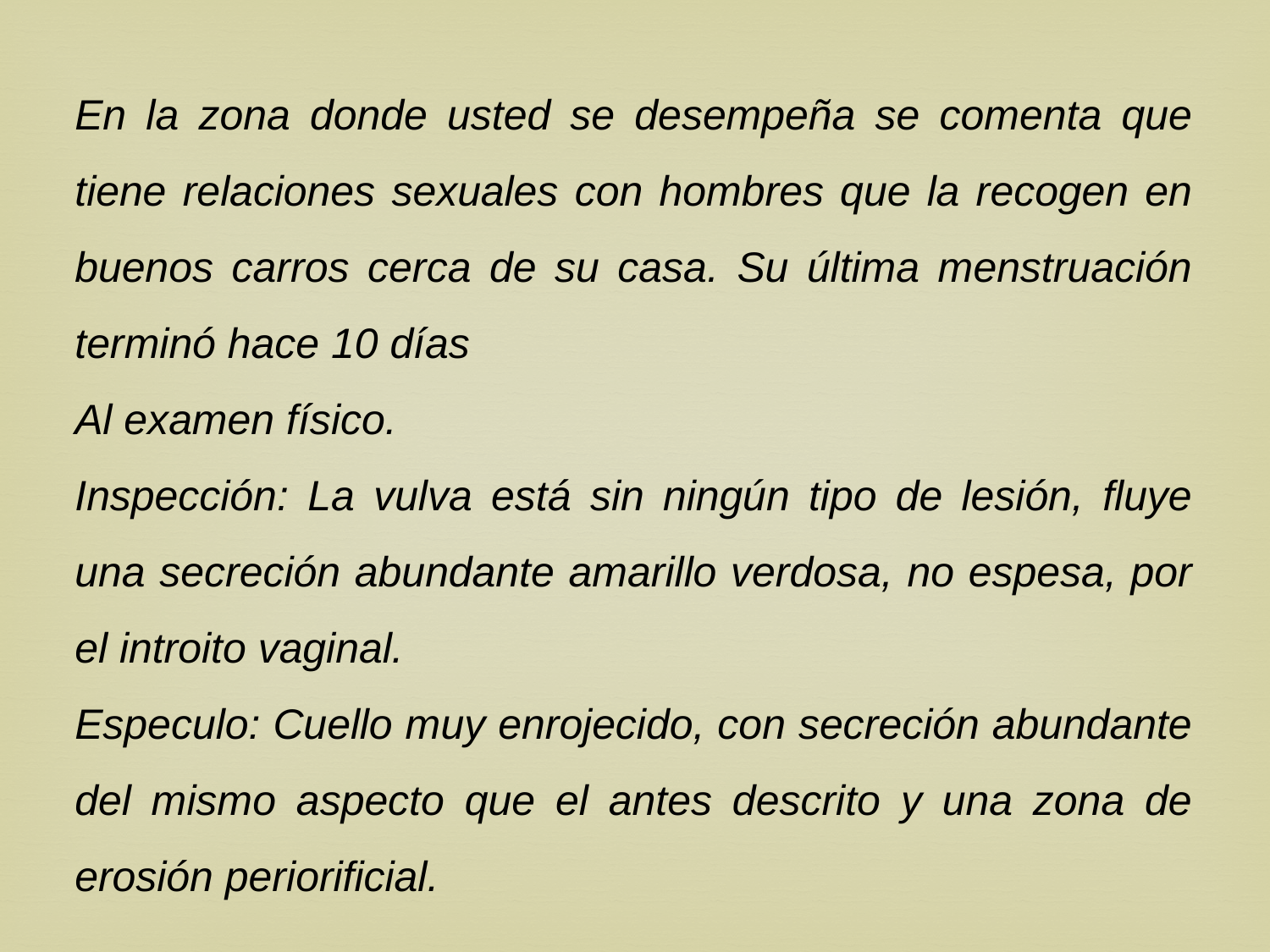

En la zona donde usted se desempeña se comenta que tiene relaciones sexuales con hombres que la recogen en buenos carros cerca de su casa. Su última menstruación terminó hace 10 días
Al examen físico.
Inspección: La vulva está sin ningún tipo de lesión, fluye una secreción abundante amarillo verdosa, no espesa, por el introito vaginal.
Especulo: Cuello muy enrojecido, con secreción abundante del mismo aspecto que el antes descrito y una zona de erosión periorificial.